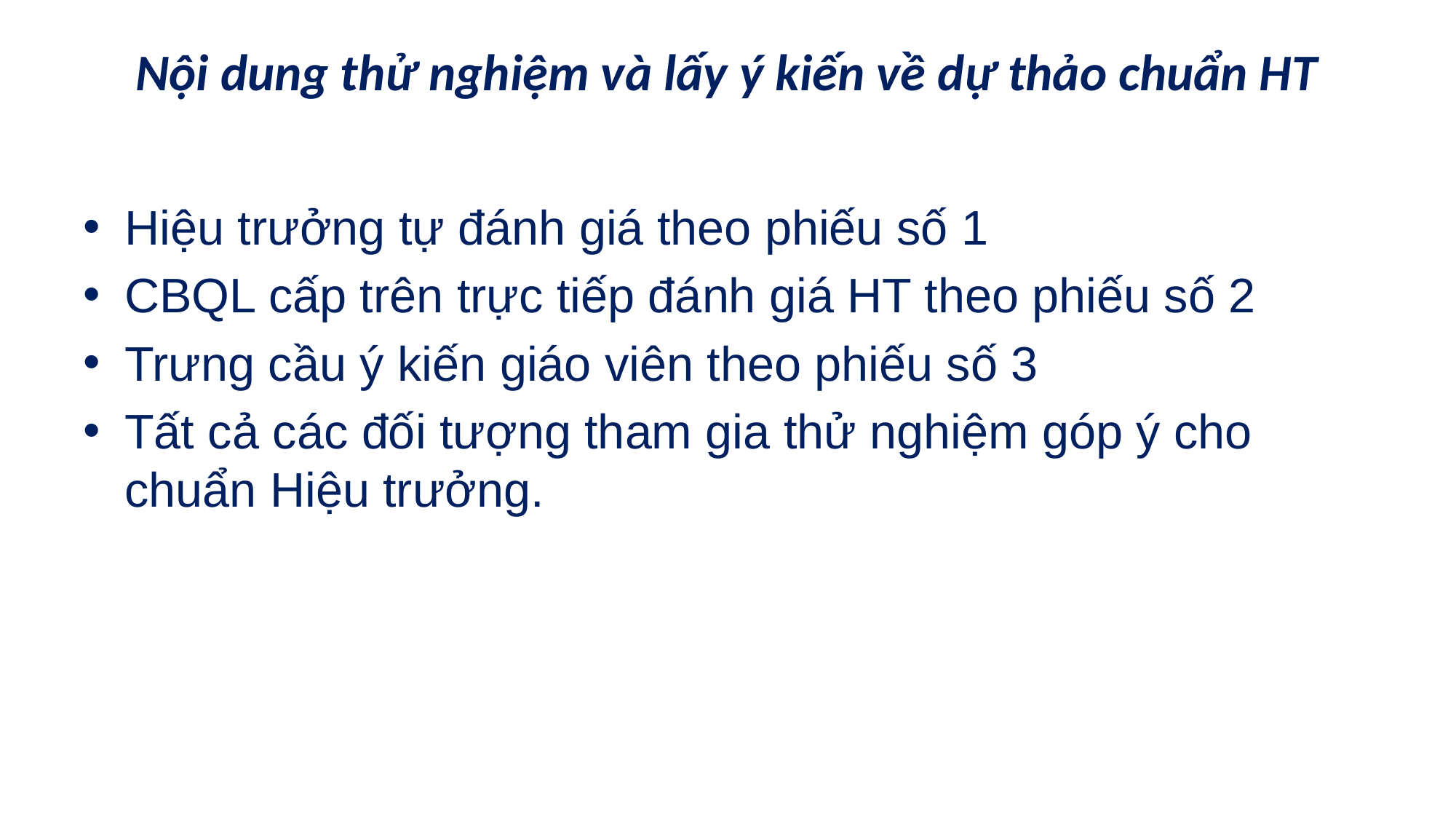

# Nội dung thử nghiệm và lấy ý kiến về dự thảo chuẩn HT
Hiệu trưởng tự đánh giá theo phiếu số 1
CBQL cấp trên trực tiếp đánh giá HT theo phiếu số 2
Trưng cầu ý kiến giáo viên theo phiếu số 3
Tất cả các đối tượng tham gia thử nghiệm góp ý cho chuẩn Hiệu trưởng.